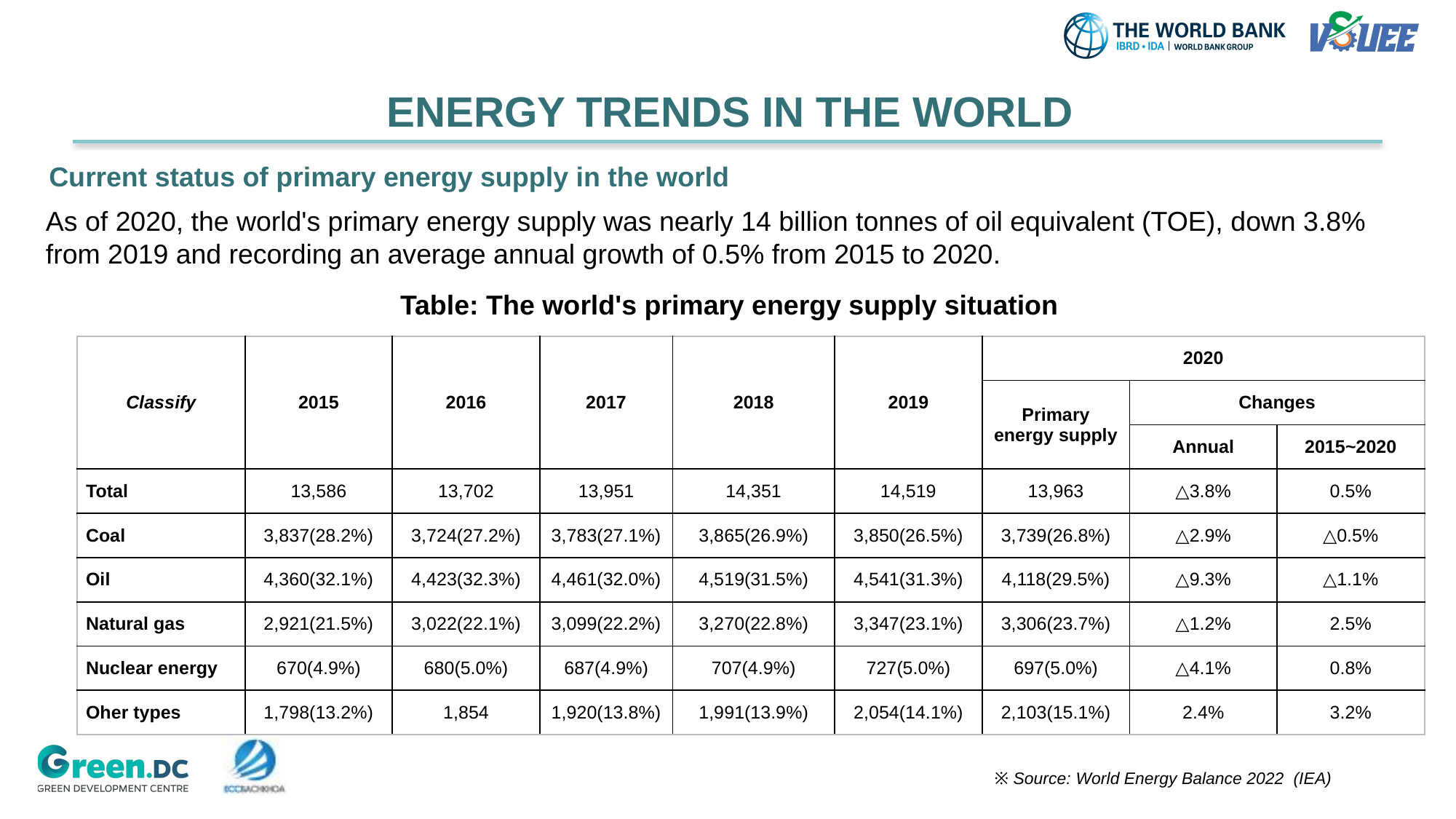

ENERGY TRENDS IN THE WORLD
Current status of primary energy supply in the world
As of 2020, the world's primary energy supply was nearly 14 billion tonnes of oil equivalent (TOE), down 3.8% from 2019 and recording an average annual growth of 0.5% from 2015 to 2020.
Table: The world's primary energy supply situation
| Classify | 2015 | 2016 | 2017 | 2018 | 2019 | 2020 |  |  |
| --- | --- | --- | --- | --- | --- | --- | --- | --- |
|  |  |  |  |  |  | Primary energy supply | Changes |  |
|  |  |  |  |  |  |  | Annual | 2015~2020 |
| Total | 13,586 | 13,702 | 13,951 | 14,351 | 14,519 | 13,963 | △3.8% | 0.5% |
| Coal | 3,837(28.2%) | 3,724(27.2%) | 3,783(27.1%) | 3,865(26.9%) | 3,850(26.5%) | 3,739(26.8%) | △2.9% | △0.5% |
| Oil | 4,360(32.1%) | 4,423(32.3%) | 4,461(32.0%) | 4,519(31.5%) | 4,541(31.3%) | 4,118(29.5%) | △9.3% | △1.1% |
| Natural gas | 2,921(21.5%) | 3,022(22.1%) | 3,099(22.2%) | 3,270(22.8%) | 3,347(23.1%) | 3,306(23.7%) | △1.2% | 2.5% |
| Nuclear energy | 670(4.9%) | 680(5.0%) | 687(4.9%) | 707(4.9%) | 727(5.0%) | 697(5.0%) | △4.1% | 0.8% |
| Oher types | 1,798(13.2%) | 1,854 | 1,920(13.8%) | 1,991(13.9%) | 2,054(14.1%) | 2,103(15.1%) | 2.4% | 3.2% |
※ Source: World Energy Balance 2022  (IEA)